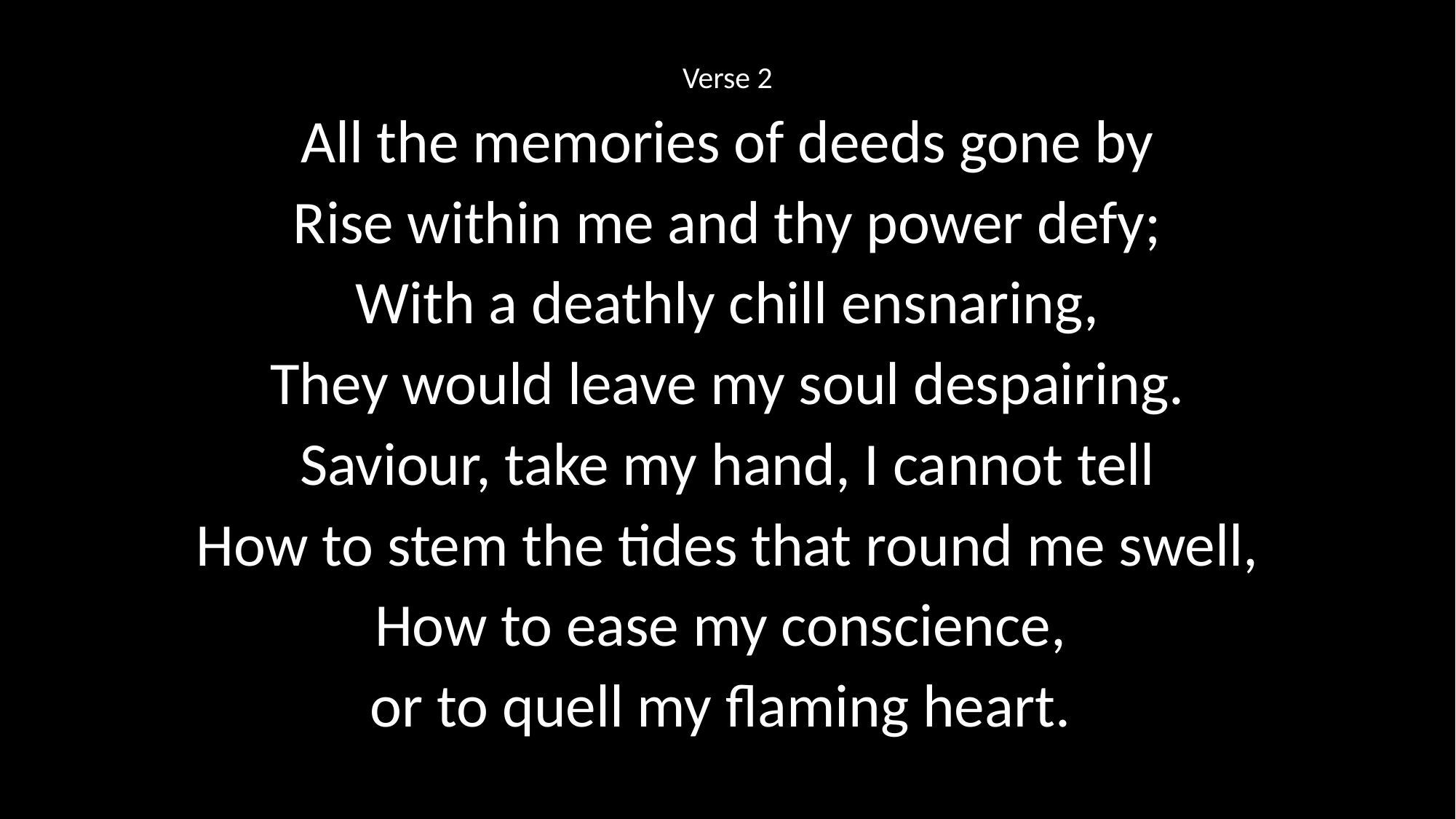

Verse 2
All the memories of deeds gone by
Rise within me and thy power defy;
With a deathly chill ensnaring,
They would leave my soul despairing.
Saviour, take my hand, I cannot tell
How to stem the tides that round me swell,
How to ease my conscience,
or to quell my flaming heart.